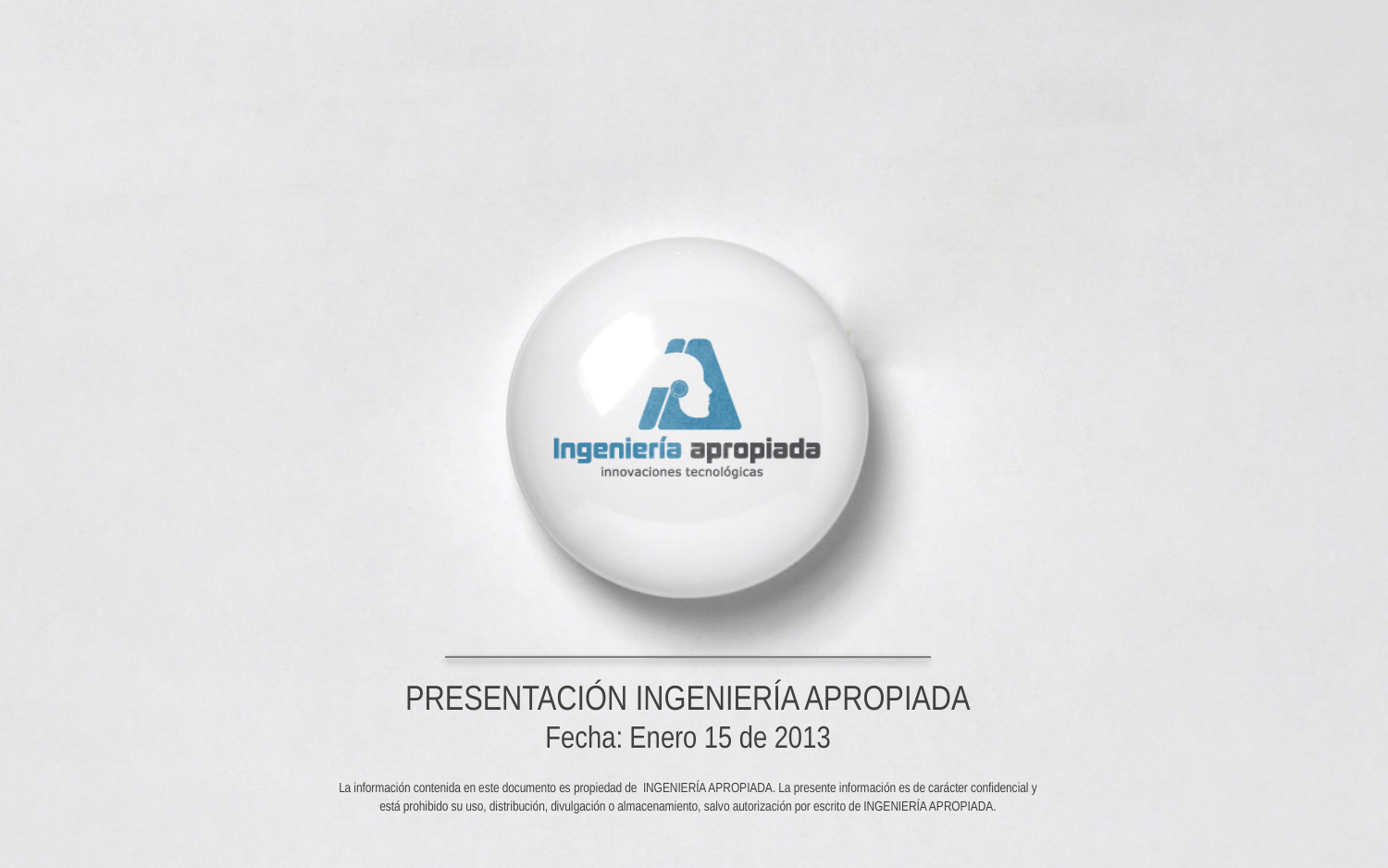

PRESENTACIÓN INGENIERÍA APROPIADA
Fecha: Enero 15 de 2013
La información contenida en este documento es propiedad de  INGENIERÍA APROPIADA. La presente información es de carácter confidencial y está prohibido su uso, distribución, divulgación o almacenamiento, salvo autorización por escrito de INGENIERÍA APROPIADA.